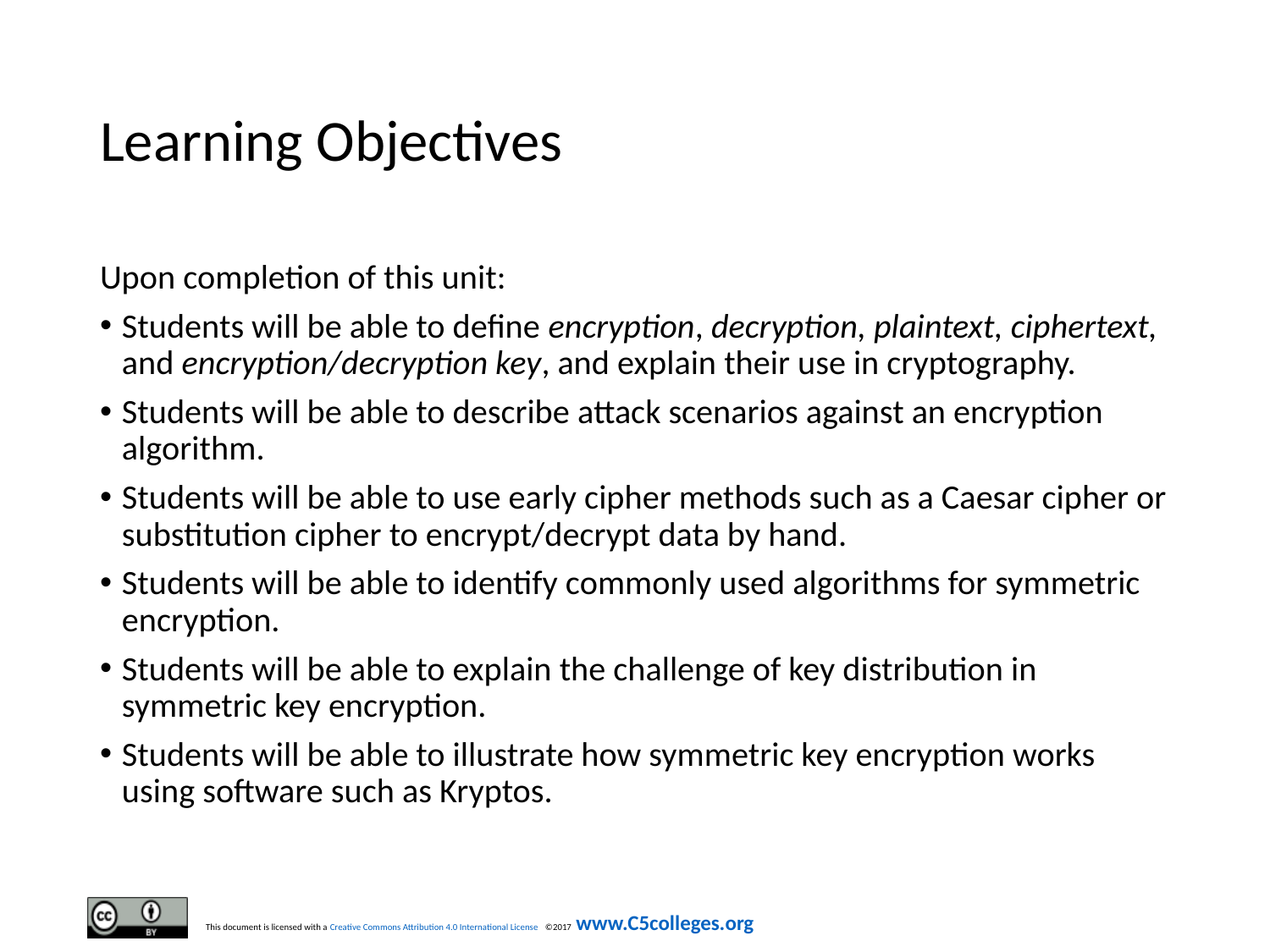

# Learning Objectives
Upon completion of this unit:
Students will be able to define encryption, decryption, plaintext, ciphertext, and encryption/decryption key, and explain their use in cryptography.
Students will be able to describe attack scenarios against an encryption algorithm.
Students will be able to use early cipher methods such as a Caesar cipher or substitution cipher to encrypt/decrypt data by hand.
Students will be able to identify commonly used algorithms for symmetric encryption.
Students will be able to explain the challenge of key distribution in symmetric key encryption.
Students will be able to illustrate how symmetric key encryption works using software such as Kryptos.